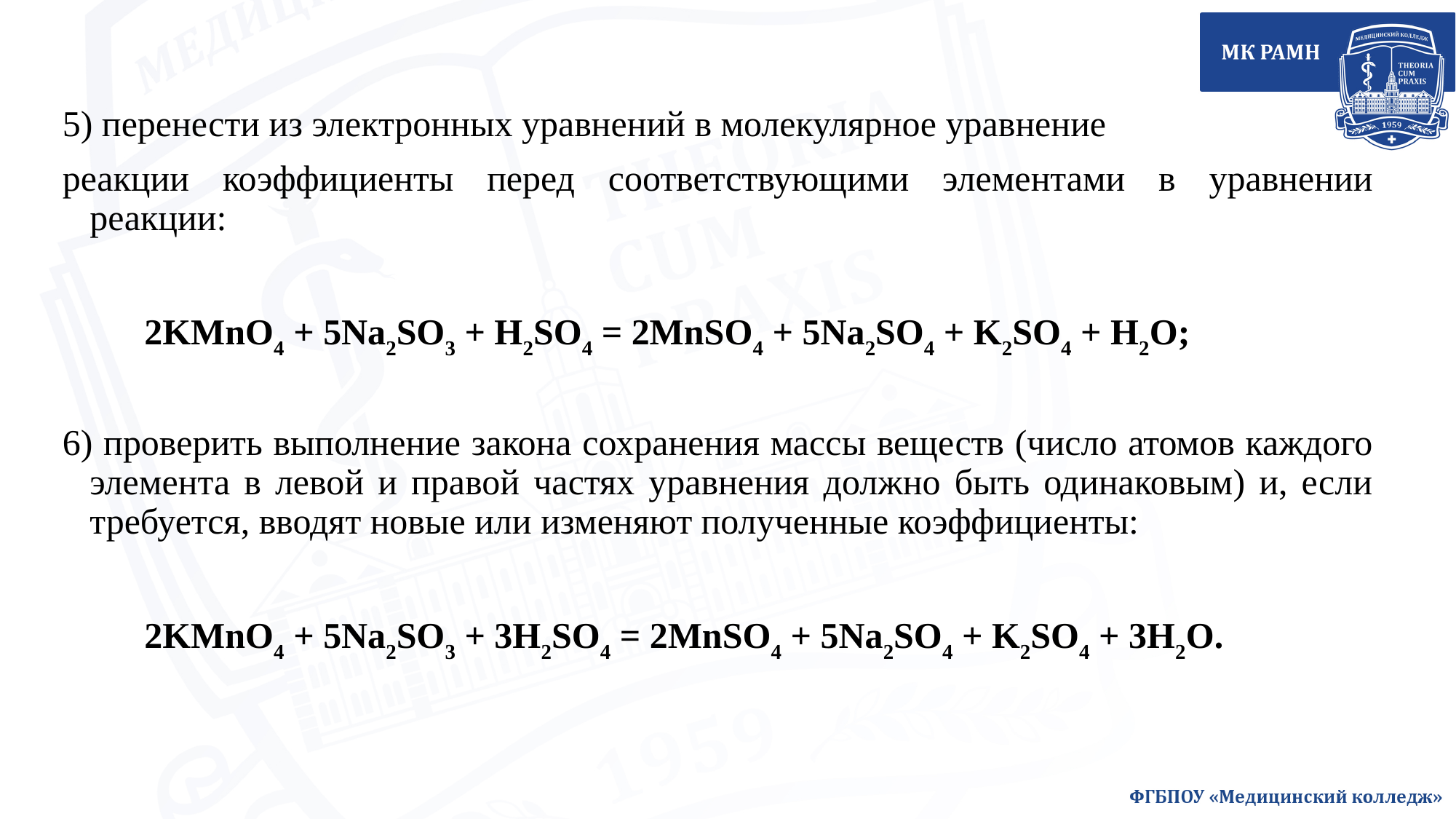

5) перенести из электронных уравнений в молекулярное уравнение
реакции коэффициенты перед соответствующими элементами в уравнении реакции:

         2KMnO4 + 5Na2SO3 + H2SO4 = 2MnSO4 + 5Na2SO4 + K2SO4 + H2O;

6) проверить выполнение закона сохранения массы веществ (число атомов каждого элемента в левой и правой частях уравнения должно быть одинаковым) и, если требуется, вводят новые или изменяют полученные коэффициенты:

         2KMnO4 + 5Na2SO3 + 3H2SO4 = 2MnSO4 + 5Na2SO4 + K2SO4 + 3H2O.
17